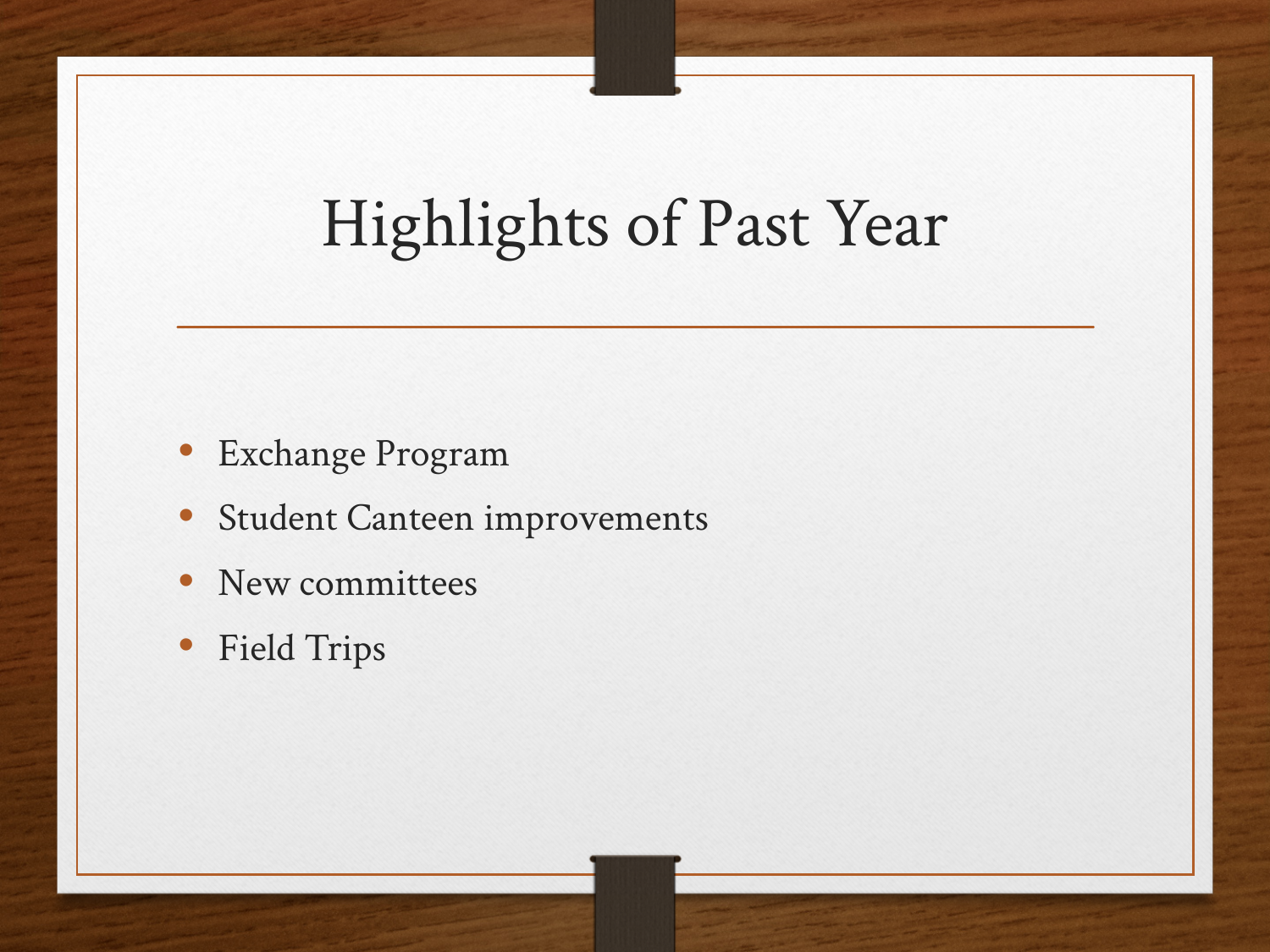

# Highlights of Past Year
Exchange Program
Student Canteen improvements
New committees
Field Trips